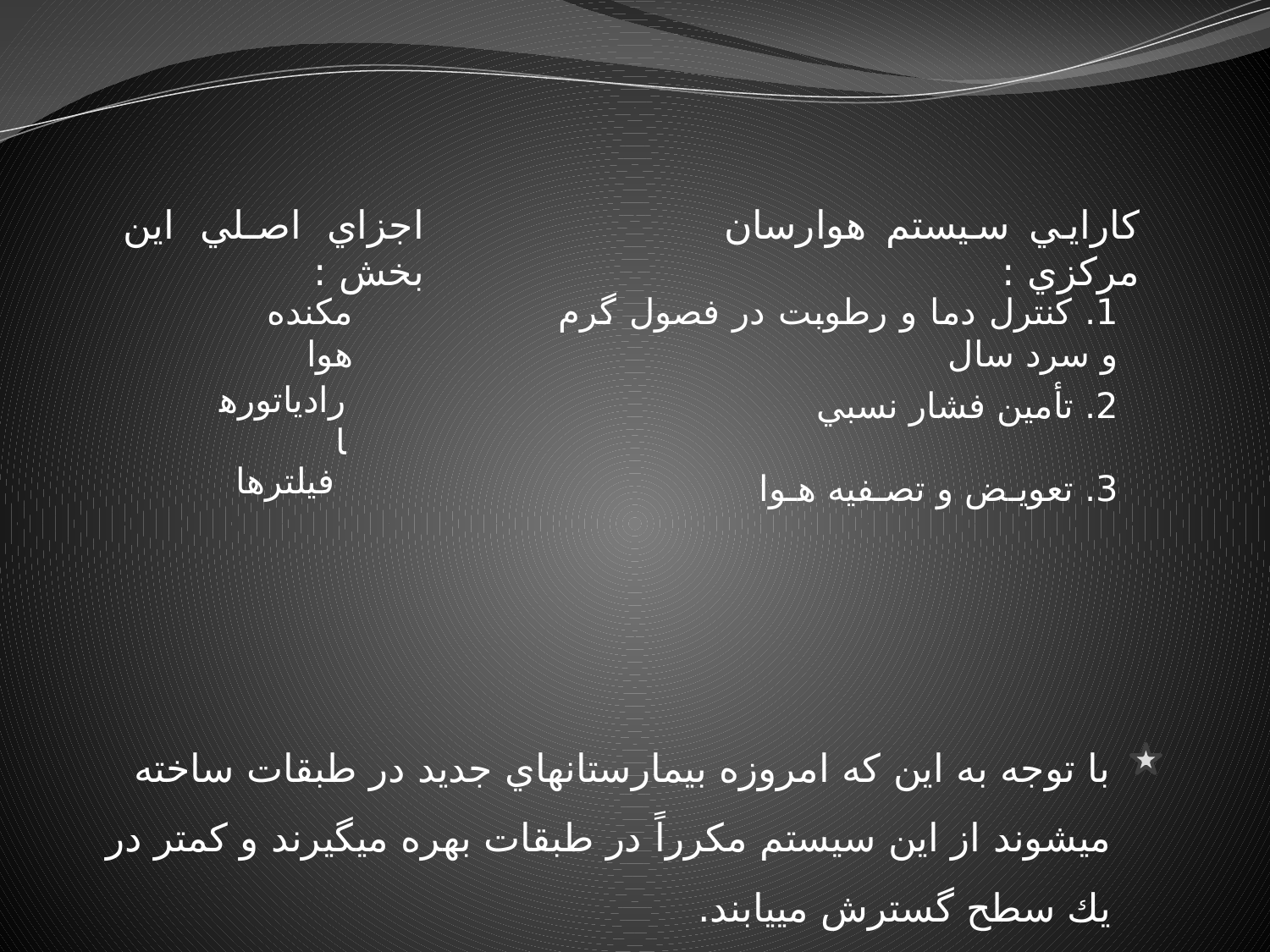

اجزاي اصلي اين بخش‌ :
كارايي سيستم هوارسان مركزي :
مكنده هوا
1. كنترل دما و رطوبت در فصول گرم و سرد سال
رادياتورها
2. تأمين فشار نسبي
فيلترها
3. تعويـض و تصـفيه هـوا
با توجه به اين كه امروزه بيمارستانهاي جديد در طبقات ساخته مي‏شوند از اين سيستم مكرراً در طبقات بهره مي‏گيرند و كمتر در يك سطح گسترش مي‏يابند.